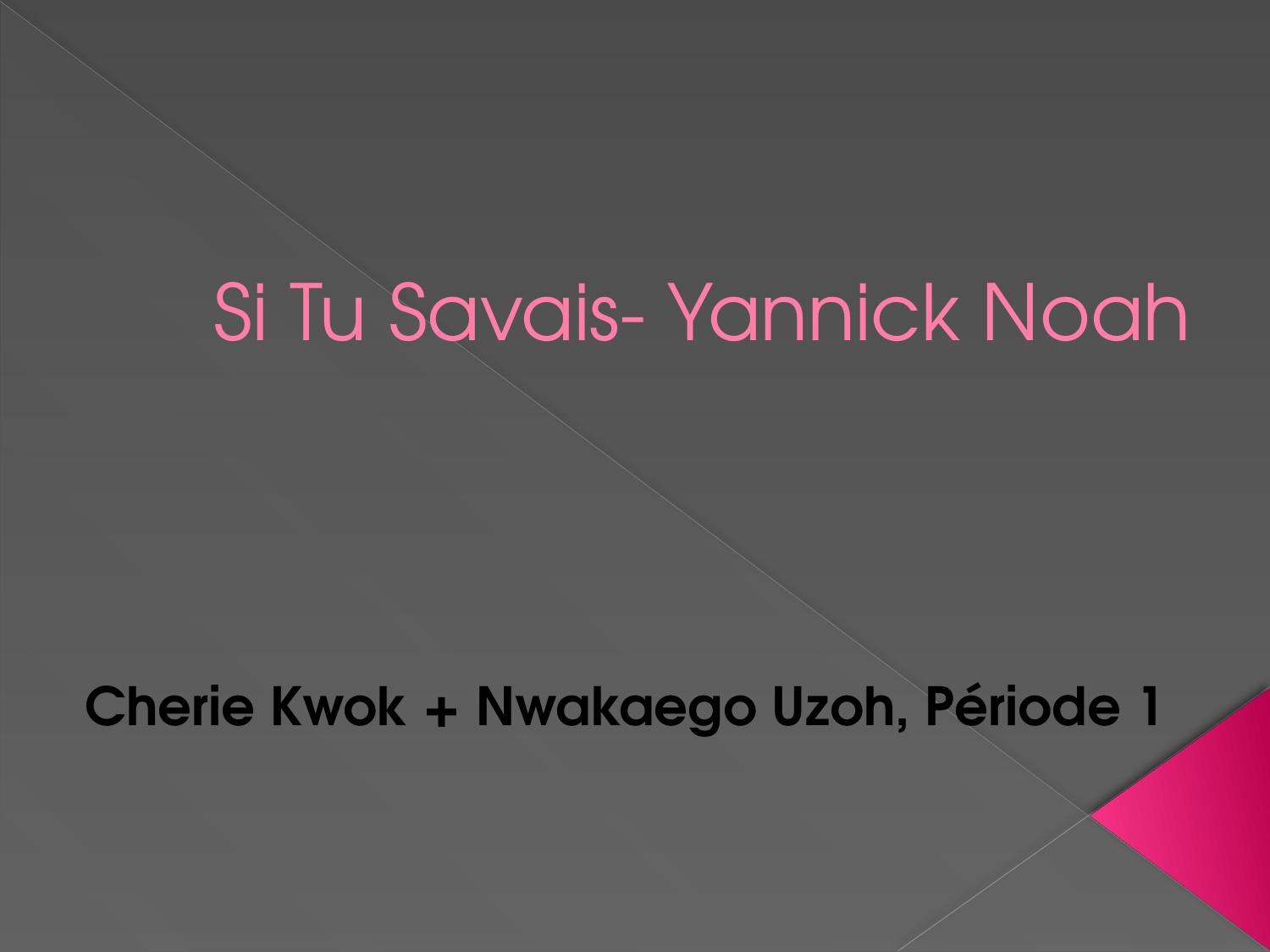

# Si Tu Savais- Yannick Noah
Cherie Kwok + Nwakaego Uzoh, Période 1